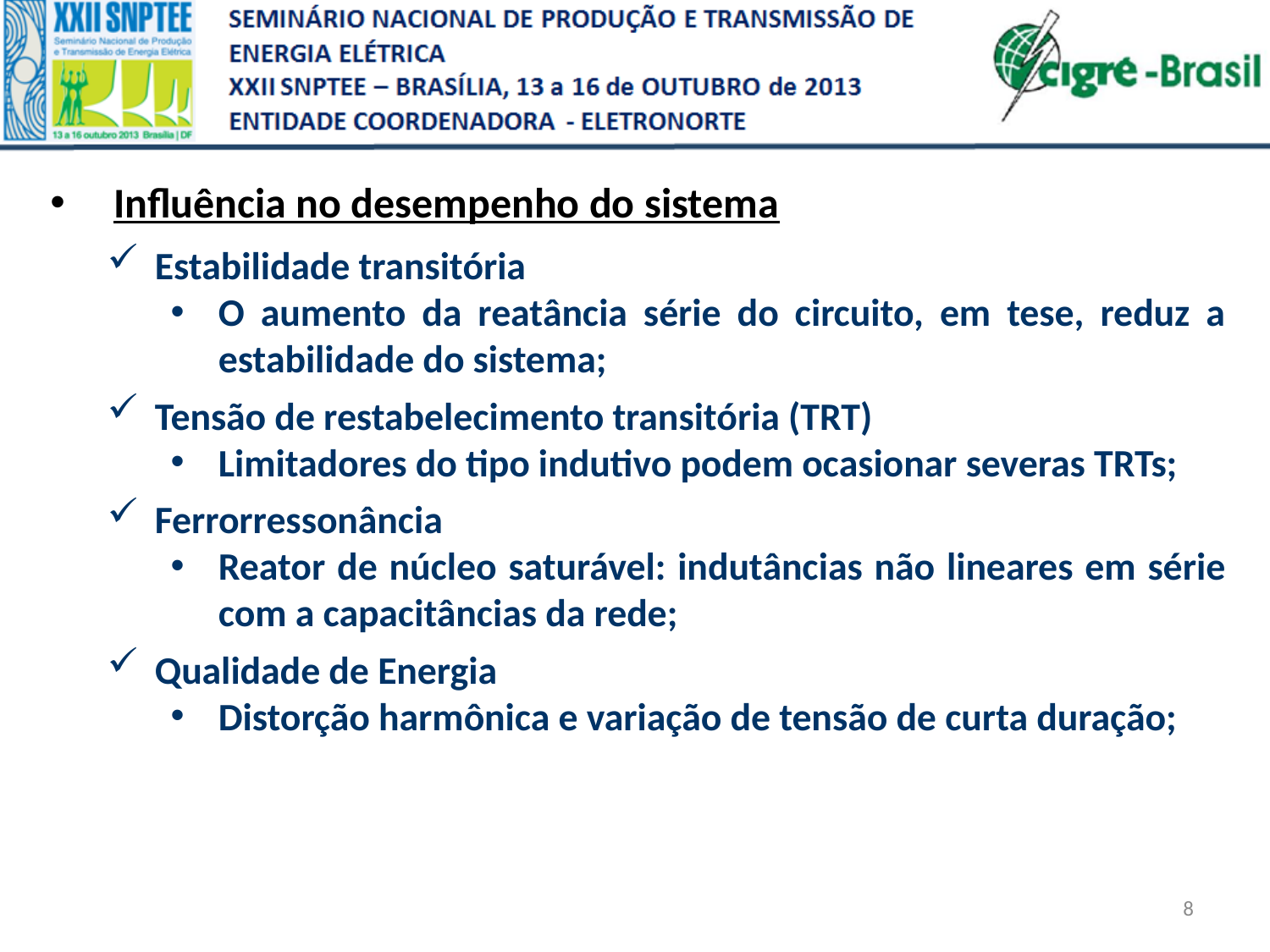

Influência no desempenho do sistema
Estabilidade transitória
O aumento da reatância série do circuito, em tese, reduz a estabilidade do sistema;
Tensão de restabelecimento transitória (TRT)
Limitadores do tipo indutivo podem ocasionar severas TRTs;
Ferrorressonância
Reator de núcleo saturável: indutâncias não lineares em série com a capacitâncias da rede;
Qualidade de Energia
Distorção harmônica e variação de tensão de curta duração;
8